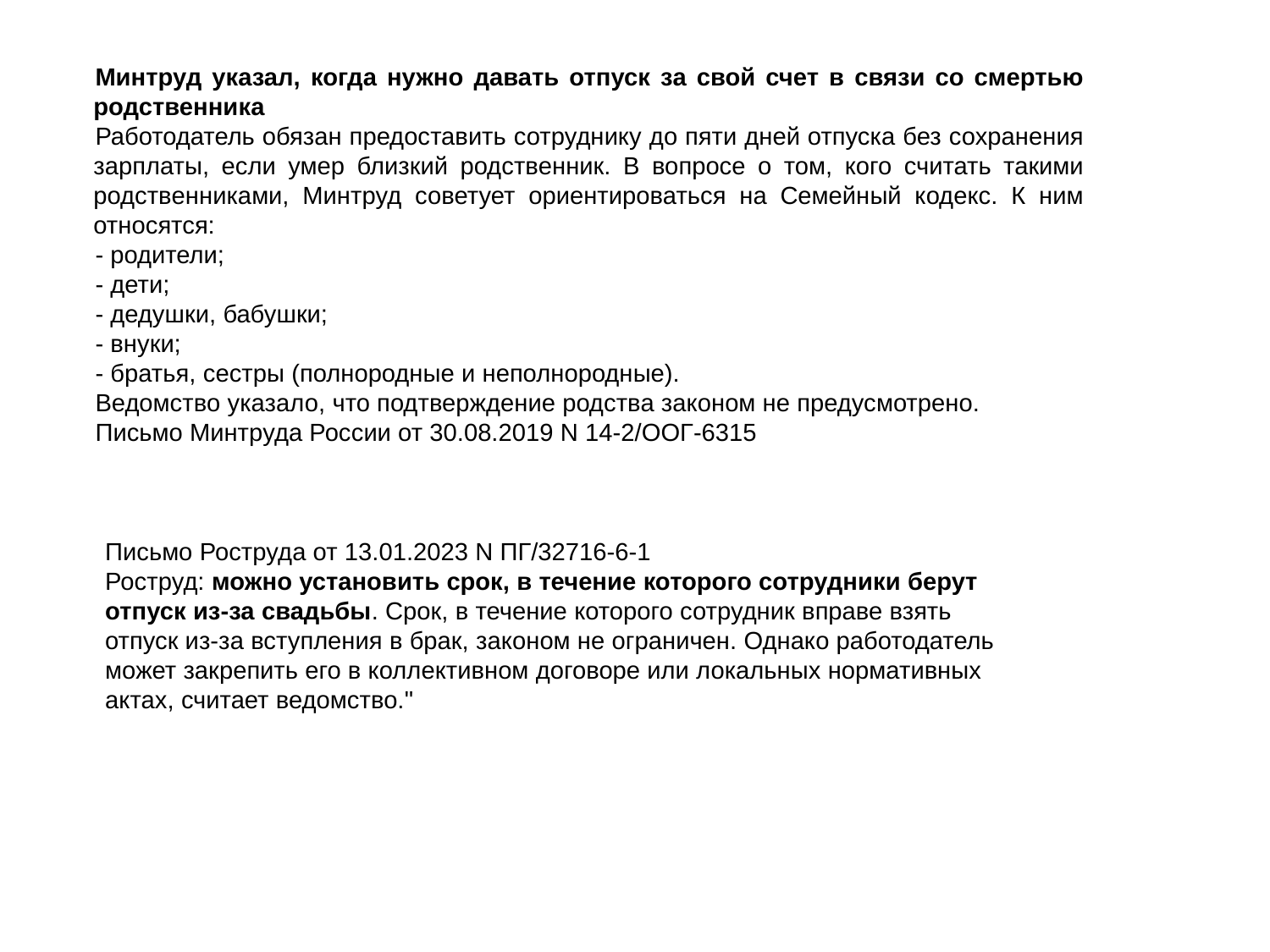

Минтруд указал, когда нужно давать отпуск за свой счет в связи со смертью родственника
Работодатель обязан предоставить сотруднику до пяти дней отпуска без сохранения зарплаты, если умер близкий родственник. В вопросе о том, кого считать такими родственниками, Минтруд советует ориентироваться на Семейный кодекс. К ним относятся:
- родители;
- дети;
- дедушки, бабушки;
- внуки;
- братья, сестры (полнородные и неполнородные).
Ведомство указало, что подтверждение родства законом не предусмотрено.
Письмо Минтруда России от 30.08.2019 N 14-2/ООГ-6315

Письмо Роструда от 13.01.2023 N ПГ/32716-6-1
Роструд: можно установить срок, в течение которого сотрудники берут отпуск из-за свадьбы. Срок, в течение которого сотрудник вправе взять отпуск из-за вступления в брак, законом не ограничен. Однако работодатель может закрепить его в коллективном договоре или локальных нормативных актах, считает ведомство."
Дипломы
Диплом «Мастер делового администрирования –  Master of Business Administration (MBA)» на русском языке
Диплом Master of Business Administration с логотипом UNESCO на английском языке